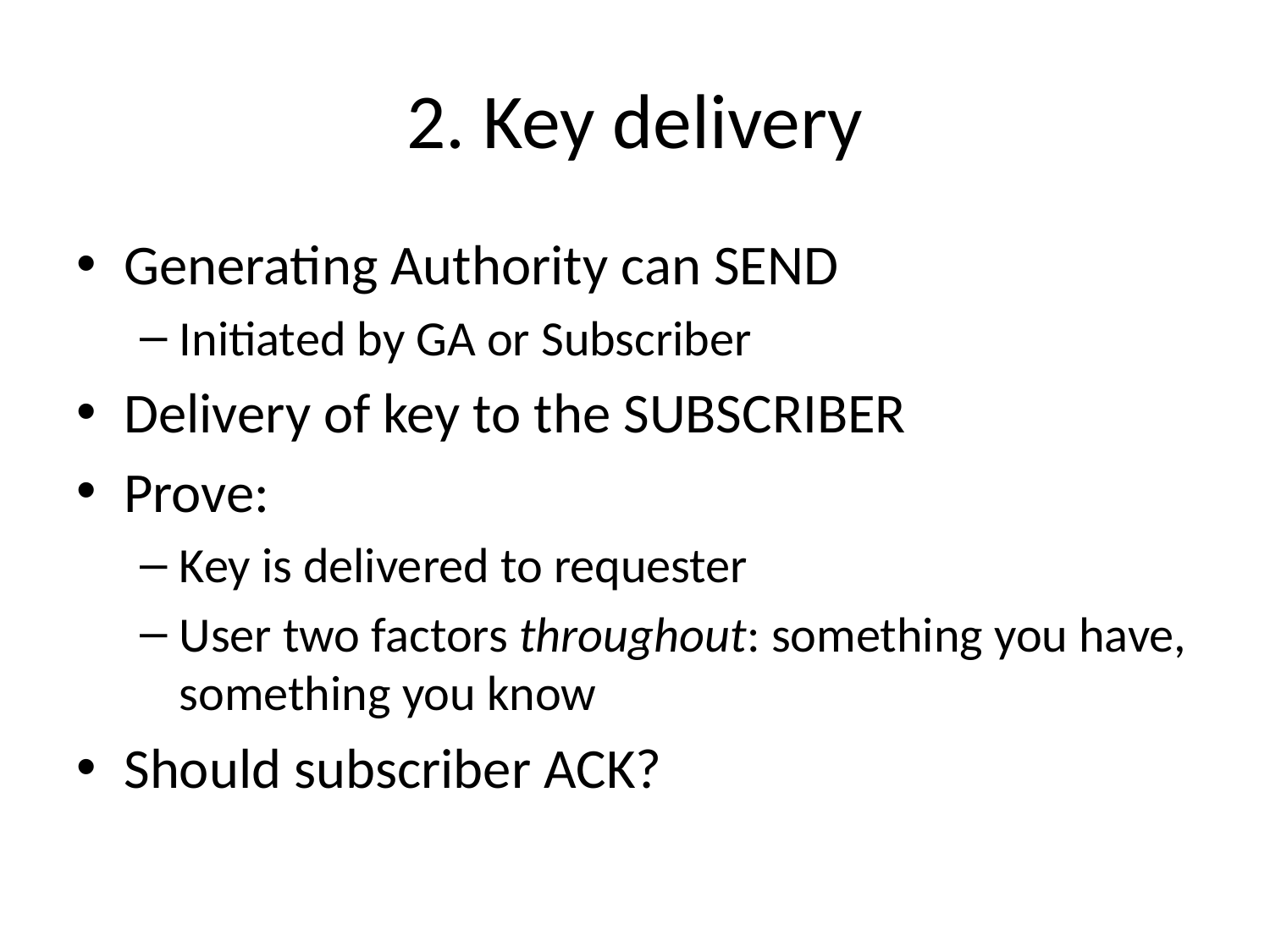

# 2. Key delivery
Generating Authority can SEND
Initiated by GA or Subscriber
Delivery of key to the SUBSCRIBER
Prove:
Key is delivered to requester
User two factors throughout: something you have, something you know
Should subscriber ACK?